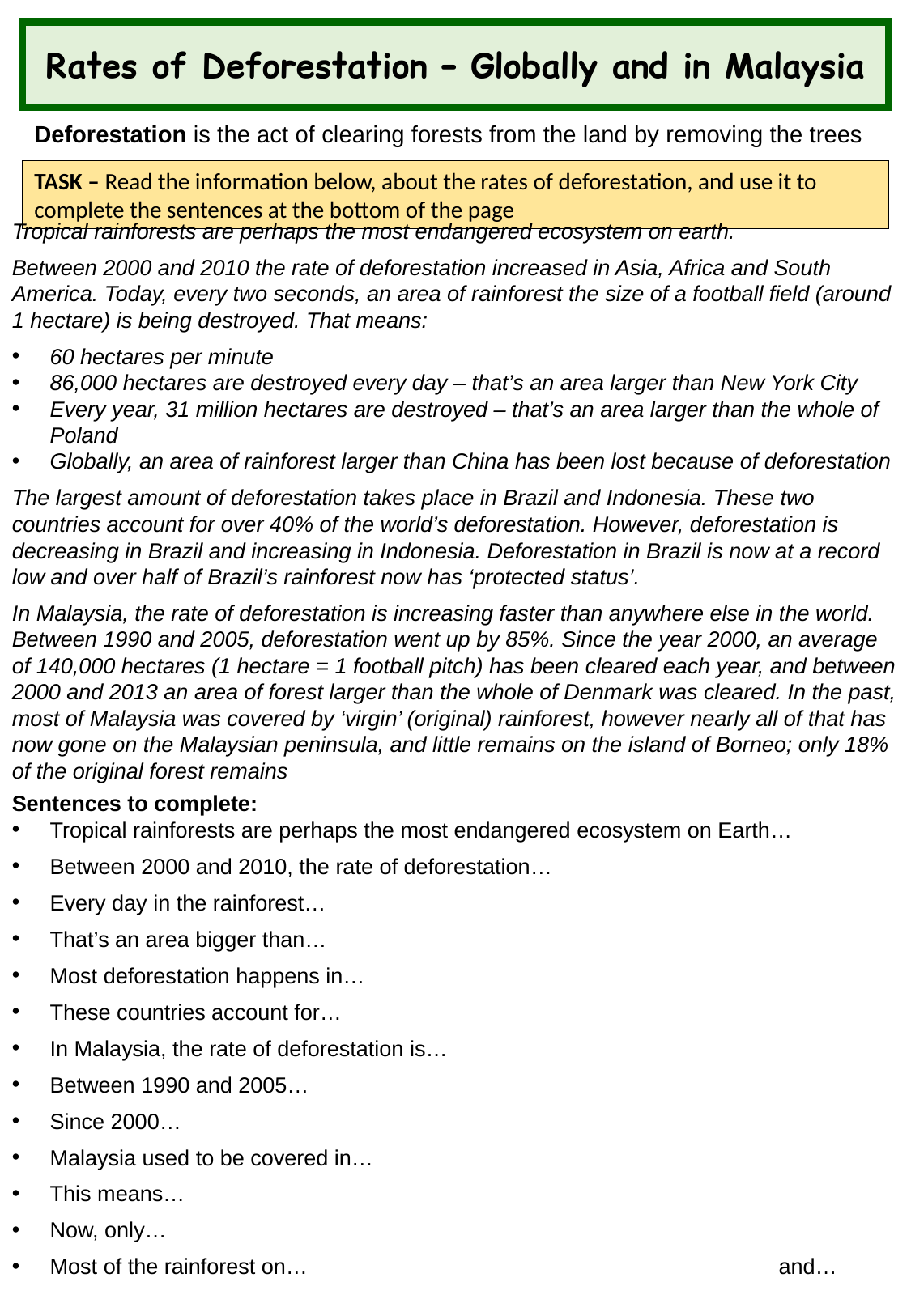

Rates of Deforestation – Globally and in Malaysia
Deforestation is the act of clearing forests from the land by removing the trees
TASK – Read the information below, about the rates of deforestation, and use it to complete the sentences at the bottom of the page
Tropical rainforests are perhaps the most endangered ecosystem on earth.

Between 2000 and 2010 the rate of deforestation increased in Asia, Africa and South America. Today, every two seconds, an area of rainforest the size of a football field (around 1 hectare) is being destroyed. That means:

60 hectares per minute
86,000 hectares are destroyed every day – that’s an area larger than New York City
Every year, 31 million hectares are destroyed – that’s an area larger than the whole of Poland
Globally, an area of rainforest larger than China has been lost because of deforestation

The largest amount of deforestation takes place in Brazil and Indonesia. These two countries account for over 40% of the world’s deforestation. However, deforestation is decreasing in Brazil and increasing in Indonesia. Deforestation in Brazil is now at a record low and over half of Brazil’s rainforest now has ‘protected status’.

In Malaysia, the rate of deforestation is increasing faster than anywhere else in the world. Between 1990 and 2005, deforestation went up by 85%. Since the year 2000, an average of 140,000 hectares (1 hectare = 1 football pitch) has been cleared each year, and between 2000 and 2013 an area of forest larger than the whole of Denmark was cleared. In the past, most of Malaysia was covered by ‘virgin’ (original) rainforest, however nearly all of that has now gone on the Malaysian peninsula, and little remains on the island of Borneo; only 18% of the original forest remains
Sentences to complete:
Tropical rainforests are perhaps the most endangered ecosystem on Earth…

Between 2000 and 2010, the rate of deforestation…

Every day in the rainforest…

That’s an area bigger than…

Most deforestation happens in…

These countries account for…

In Malaysia, the rate of deforestation is…

Between 1990 and 2005…

Since 2000…

Malaysia used to be covered in…

This means…

Now, only…

Most of the rainforest on…				and…